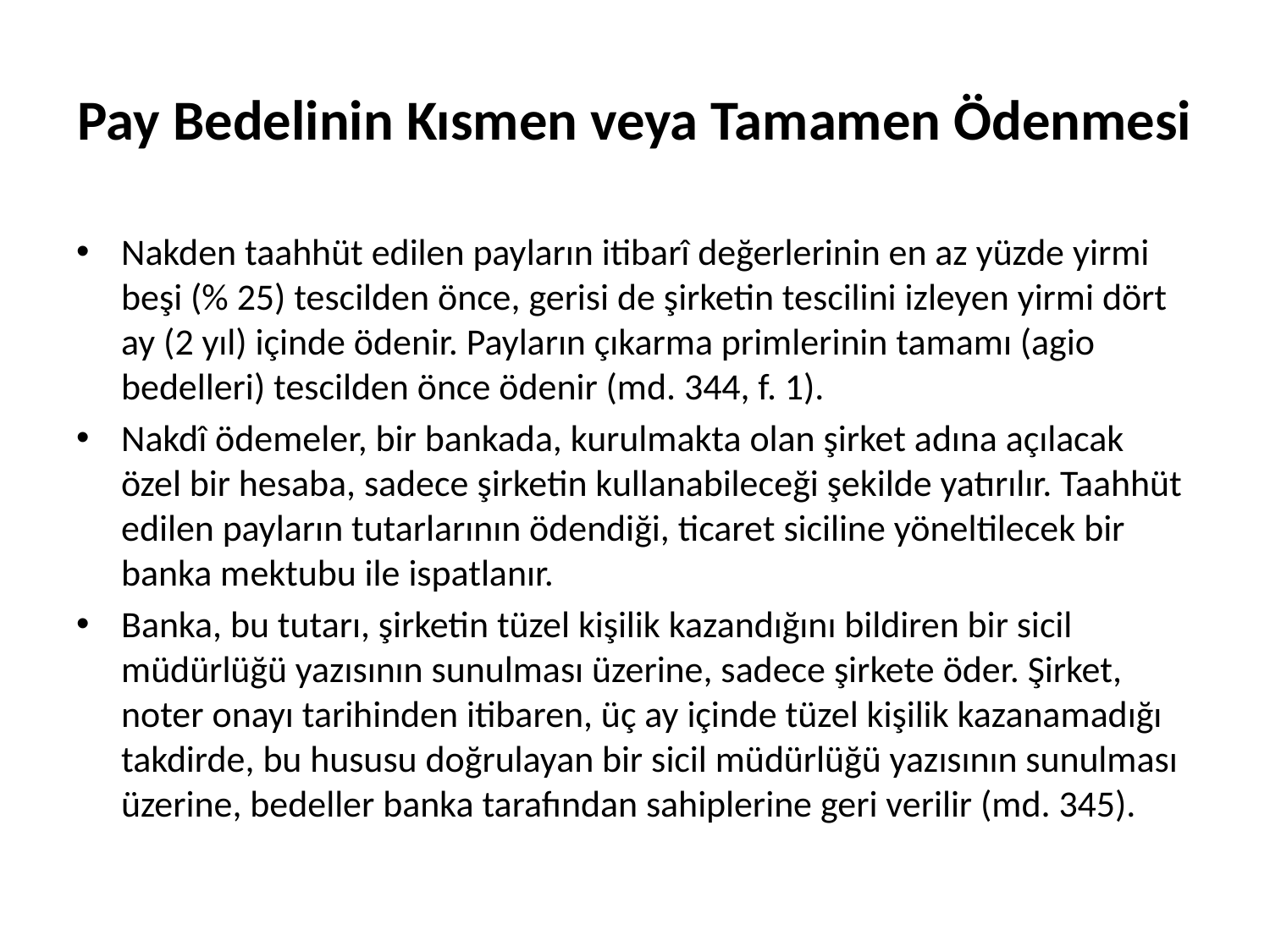

# Pay Bedelinin Kısmen veya Tamamen Ödenmesi
Nakden taahhüt edilen payların itibarî değerlerinin en az yüzde yirmi beşi (% 25) tescilden önce, gerisi de şirketin tescilini izleyen yirmi dört ay (2 yıl) içinde ödenir. Payların çıkarma primlerinin tamamı (agio bedelleri) tescilden önce ödenir (md. 344, f. 1).
Nakdî ödemeler, bir bankada, kurulmakta olan şirket adına açılacak özel bir hesaba, sadece şirketin kullanabileceği şekilde yatırılır. Taahhüt edilen payların tutarlarının ödendiği, ticaret siciline yöneltilecek bir banka mektubu ile ispatlanır.
Banka, bu tutarı, şirketin tüzel kişilik kazandığını bildiren bir sicil müdürlüğü yazısının sunulması üzerine, sadece şirkete öder. Şirket, noter onayı tarihinden itibaren, üç ay içinde tüzel kişilik kazanamadığı takdirde, bu hususu doğrulayan bir sicil müdürlüğü yazısının sunulması üzerine, bedeller banka tarafından sahiplerine geri verilir (md. 345).